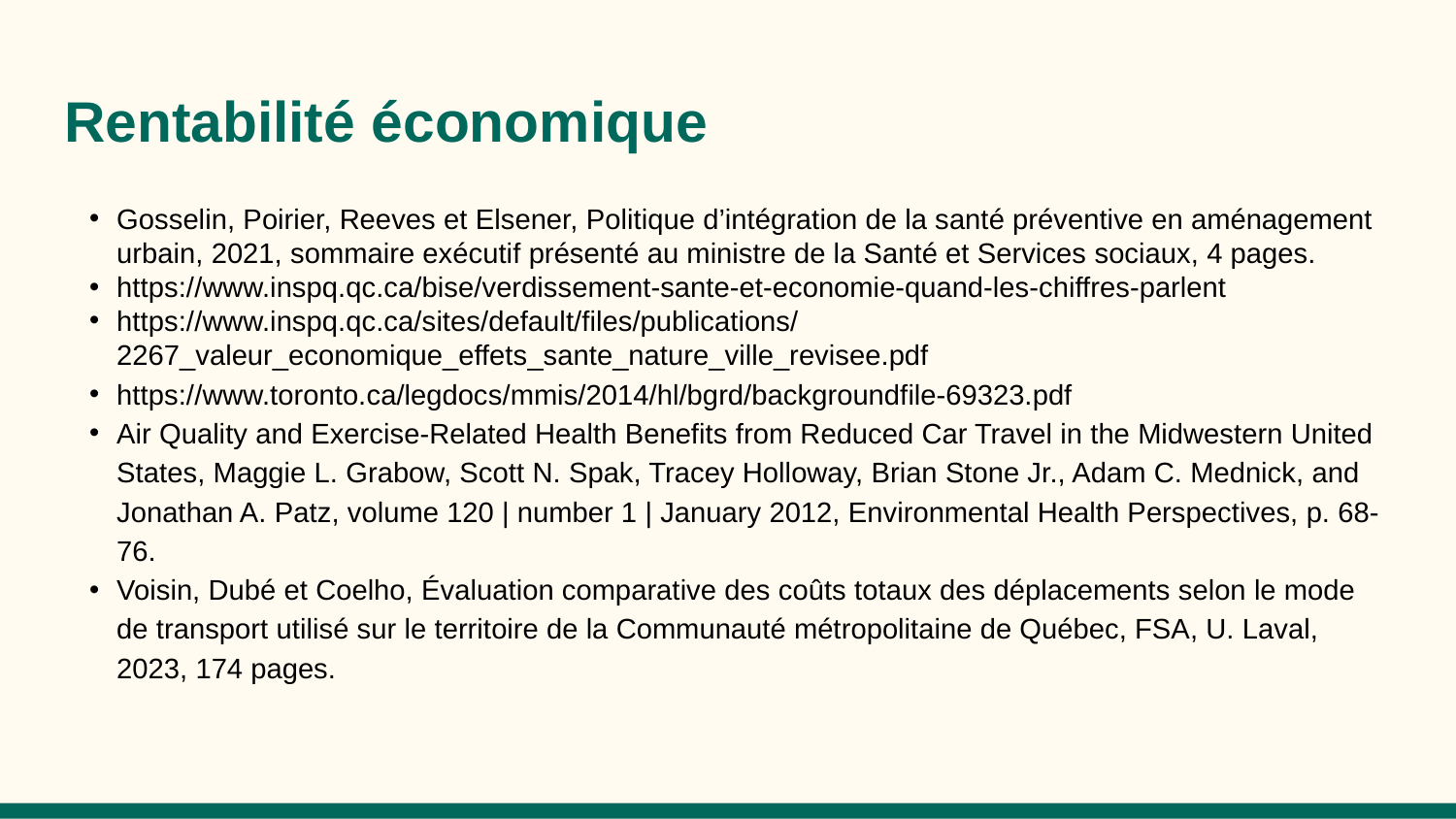

# Rentabilité économique
Gosselin, Poirier, Reeves et Elsener, Politique d’intégration de la santé préventive en aménagement urbain, 2021, sommaire exécutif présenté au ministre de la Santé et Services sociaux, 4 pages.
https://www.inspq.qc.ca/bise/verdissement-sante-et-economie-quand-les-chiffres-parlent
https://www.inspq.qc.ca/sites/default/files/publications/2267_valeur_economique_effets_sante_nature_ville_revisee.pdf
https://www.toronto.ca/legdocs/mmis/2014/hl/bgrd/backgroundfile-69323.pdf
Air Quality and Exercise-Related Health Benefits from Reduced Car Travel in the Midwestern United States, Maggie L. Grabow, Scott N. Spak, Tracey Holloway, Brian Stone Jr., Adam C. Mednick, and Jonathan A. Patz, volume 120 | number 1 | January 2012, Environmental Health Perspectives, p. 68-76.
Voisin, Dubé et Coelho, Évaluation comparative des coûts totaux des déplacements selon le mode de transport utilisé sur le territoire de la Communauté métropolitaine de Québec, FSA, U. Laval, 2023, 174 pages.